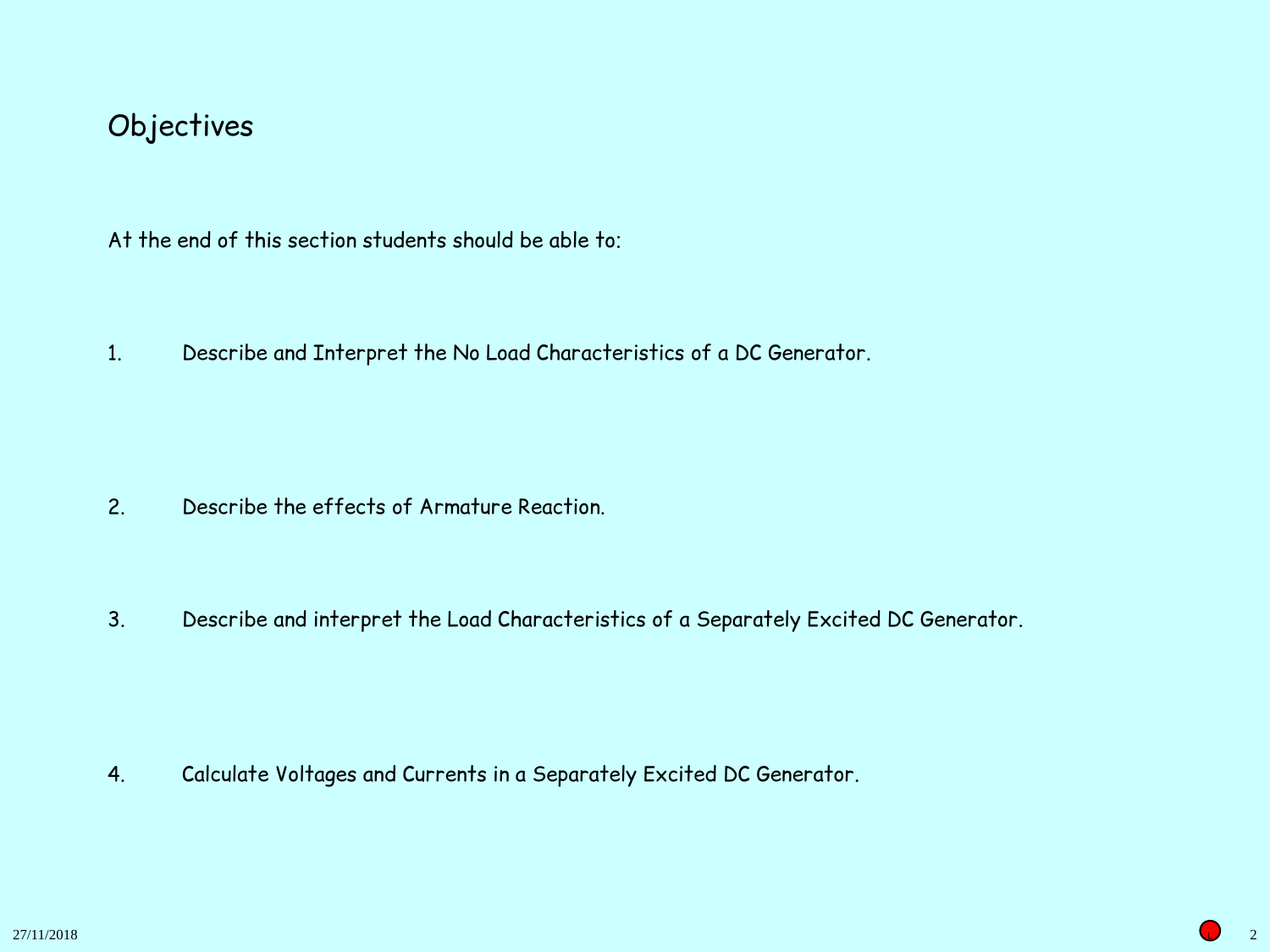

Objectives
At the end of this section students should be able to:
1.	Describe and Interpret the No Load Characteristics of a DC Generator.
2.	Describe the effects of Armature Reaction.
3.	Describe and interpret the Load Characteristics of a Separately Excited DC Generator.
4.	Calculate Voltages and Currents in a Separately Excited DC Generator.
27/11/2018
2
L